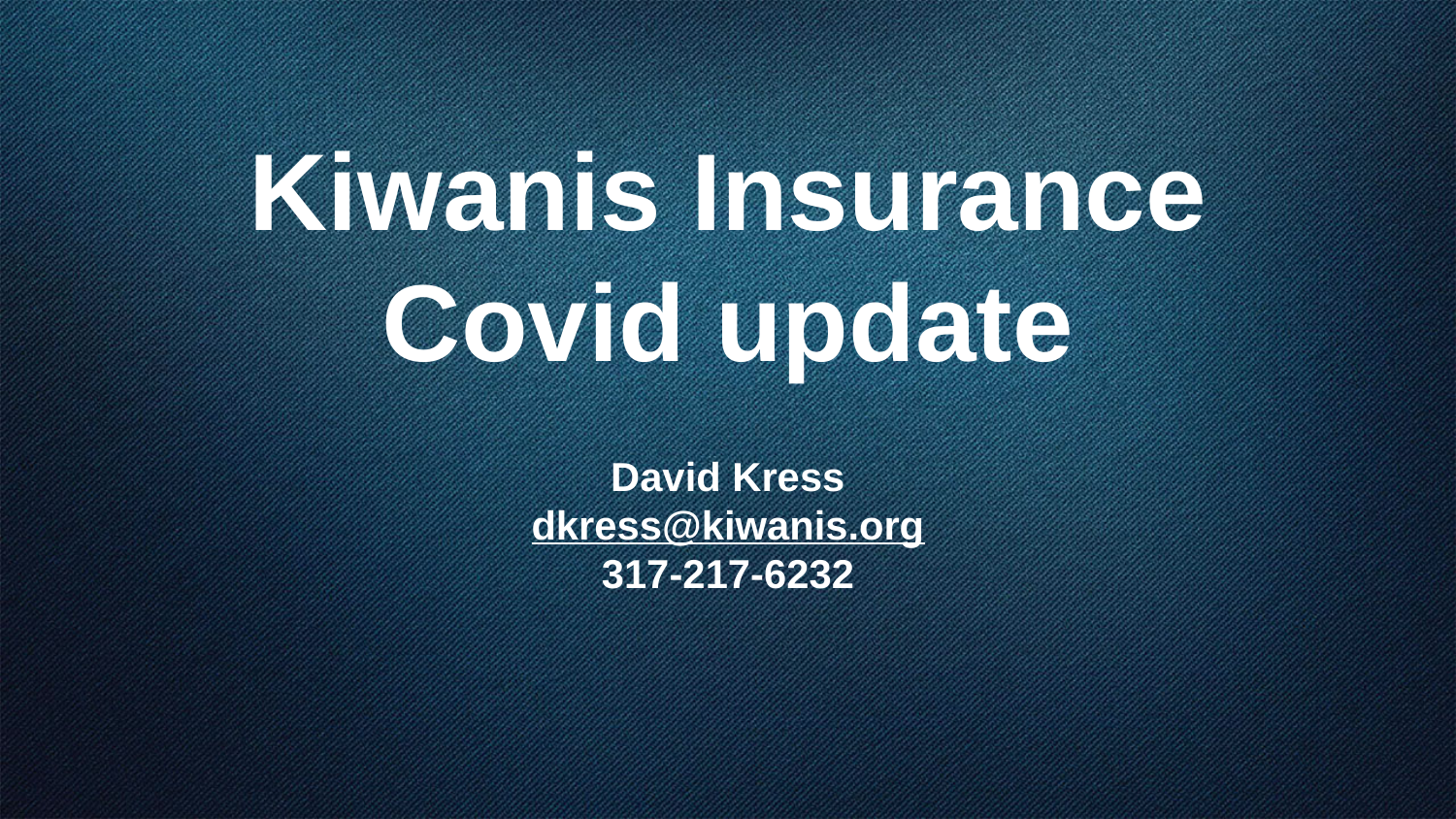

# Kiwanis Insurance Covid update David Kress dkress@kiwanis.org 317-217-6232